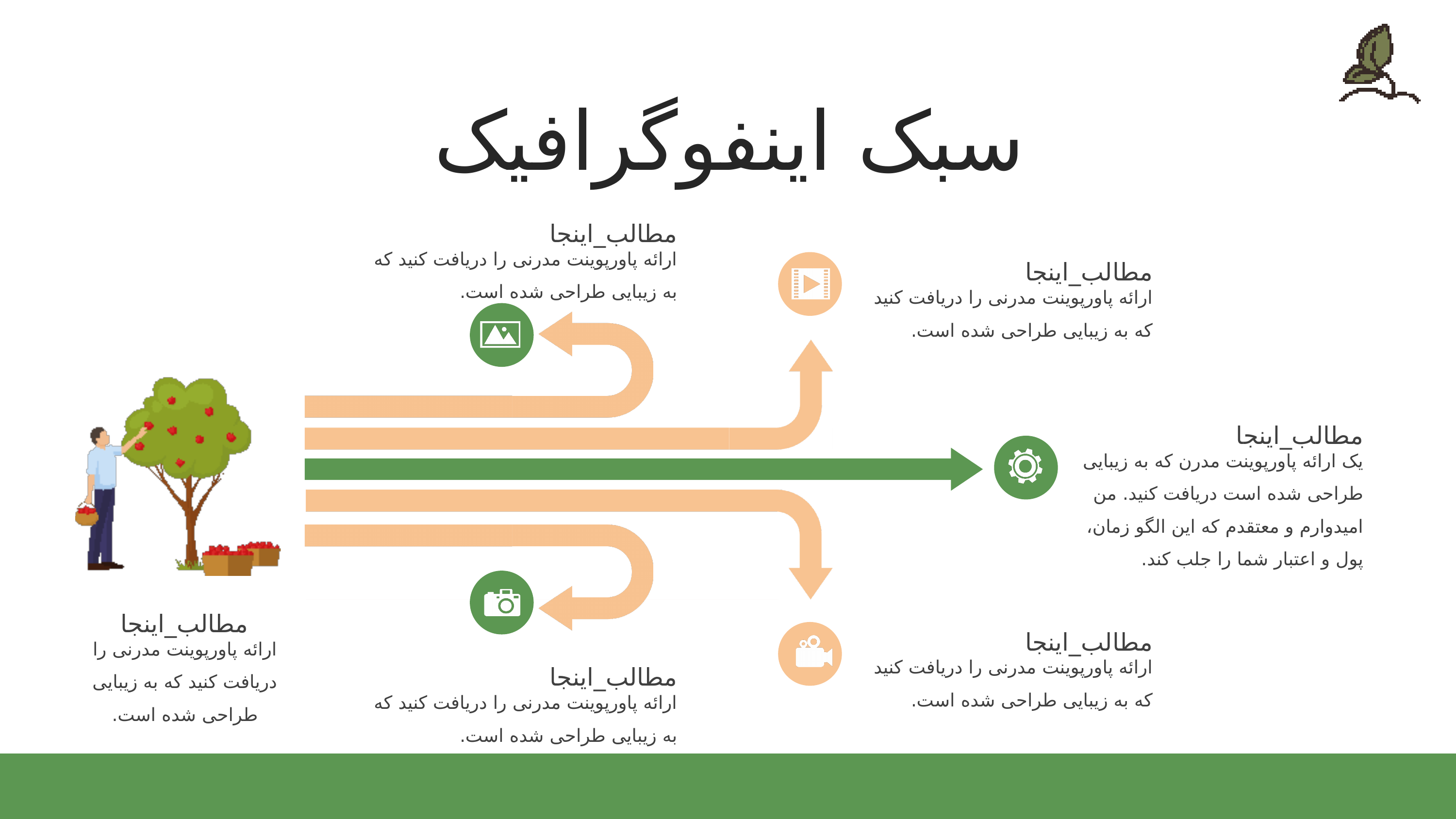

سبک اینفوگرافیک
مطالب_اینجا
ارائه پاورپوینت مدرنی را دریافت کنید که به زیبایی طراحی شده است.
مطالب_اینجا

ارائه پاورپوینت مدرنی را دریافت کنید که به زیبایی طراحی شده است.

مطالب_اینجا

یک ارائه پاورپوینت مدرن که به زیبایی طراحی شده است دریافت کنید. من امیدوارم و معتقدم که این الگو زمان، پول و اعتبار شما را جلب کند.

مطالب_اینجا
مطالب_اینجا

ارائه پاورپوینت مدرنی را دریافت کنید که به زیبایی طراحی شده است.

ارائه پاورپوینت مدرنی را دریافت کنید که به زیبایی طراحی شده است.
مطالب_اینجا
ارائه پاورپوینت مدرنی را دریافت کنید که به زیبایی طراحی شده است.